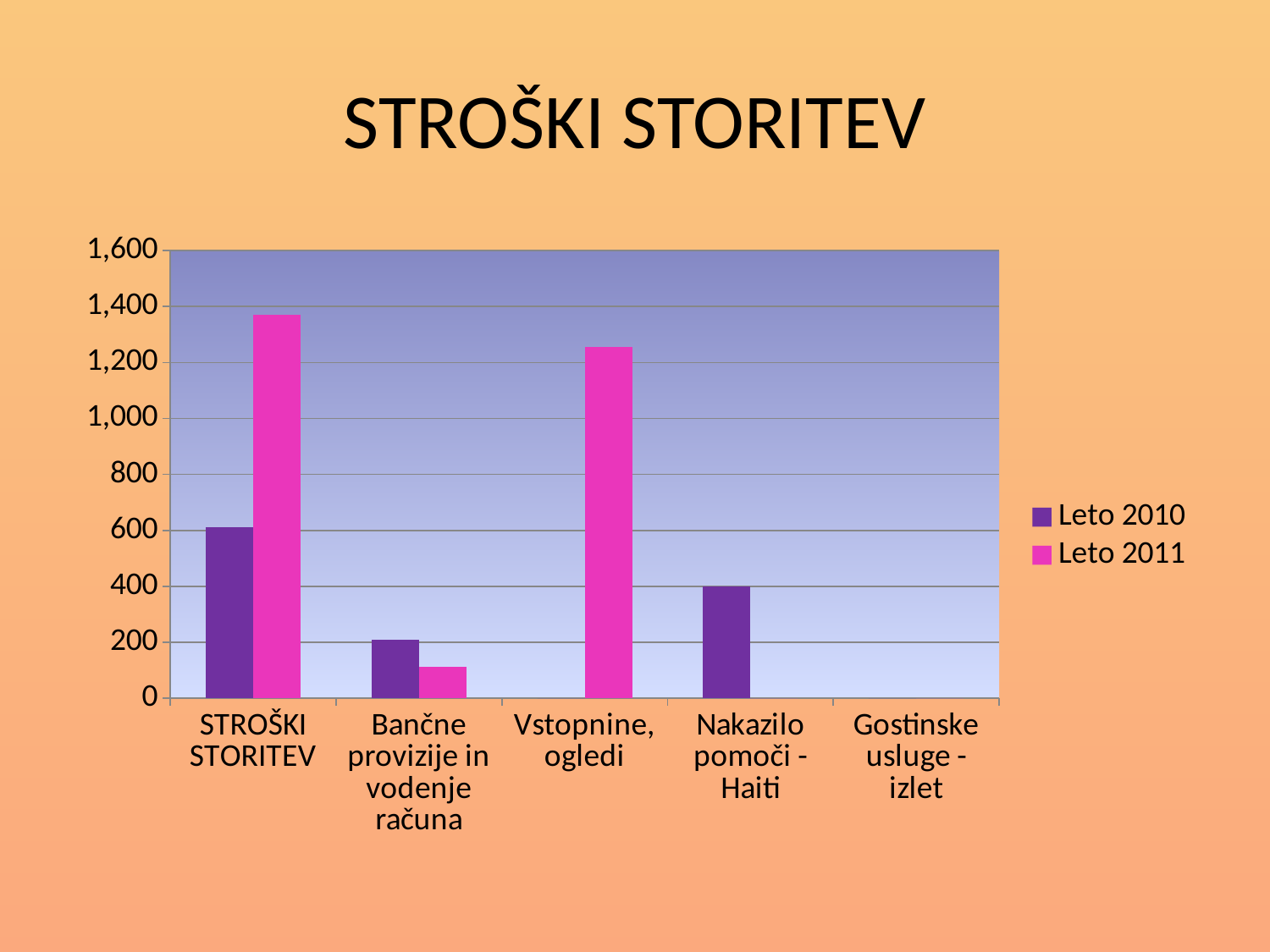

# STROŠKI STORITEV

### Chart

| Category | Leto 2010 | Leto 2011 |
|---|---|---|
| STROŠKI STORITEV | 610.09 | 1369.09 |
| Bančne provizije in vodenje računa | 210.09 | 113.09 |
| Vstopnine, ogledi | 0.0 | 1256.0 |
| Nakazilo pomoči - Haiti | 400.0 | 0.0 |
| Gostinske usluge - izlet | 0.0 | 0.0 |